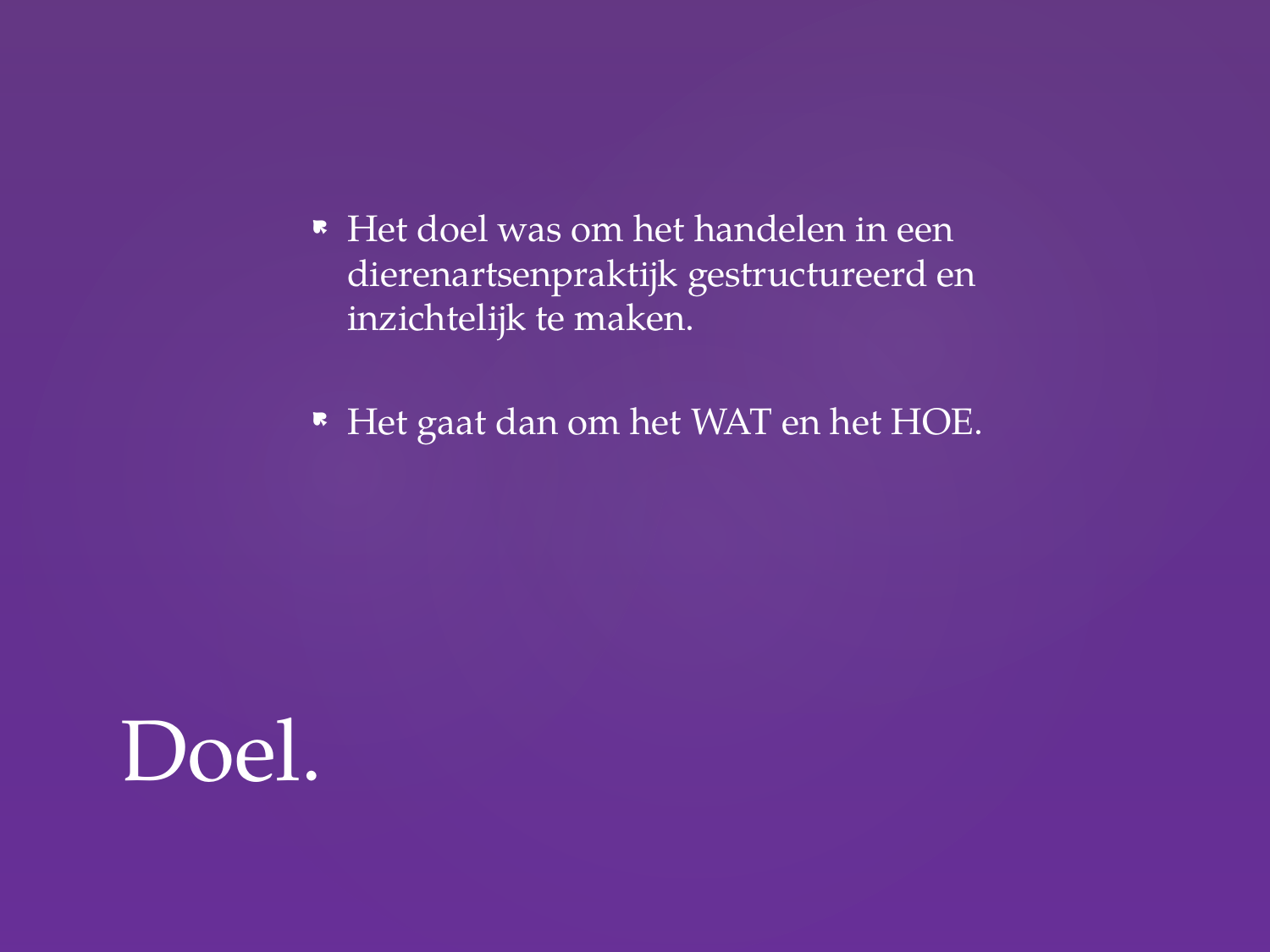

Het doel was om het handelen in een dierenartsenpraktijk gestructureerd en inzichtelijk te maken.

Het gaat dan om het WAT en het HOE.

# Doel.